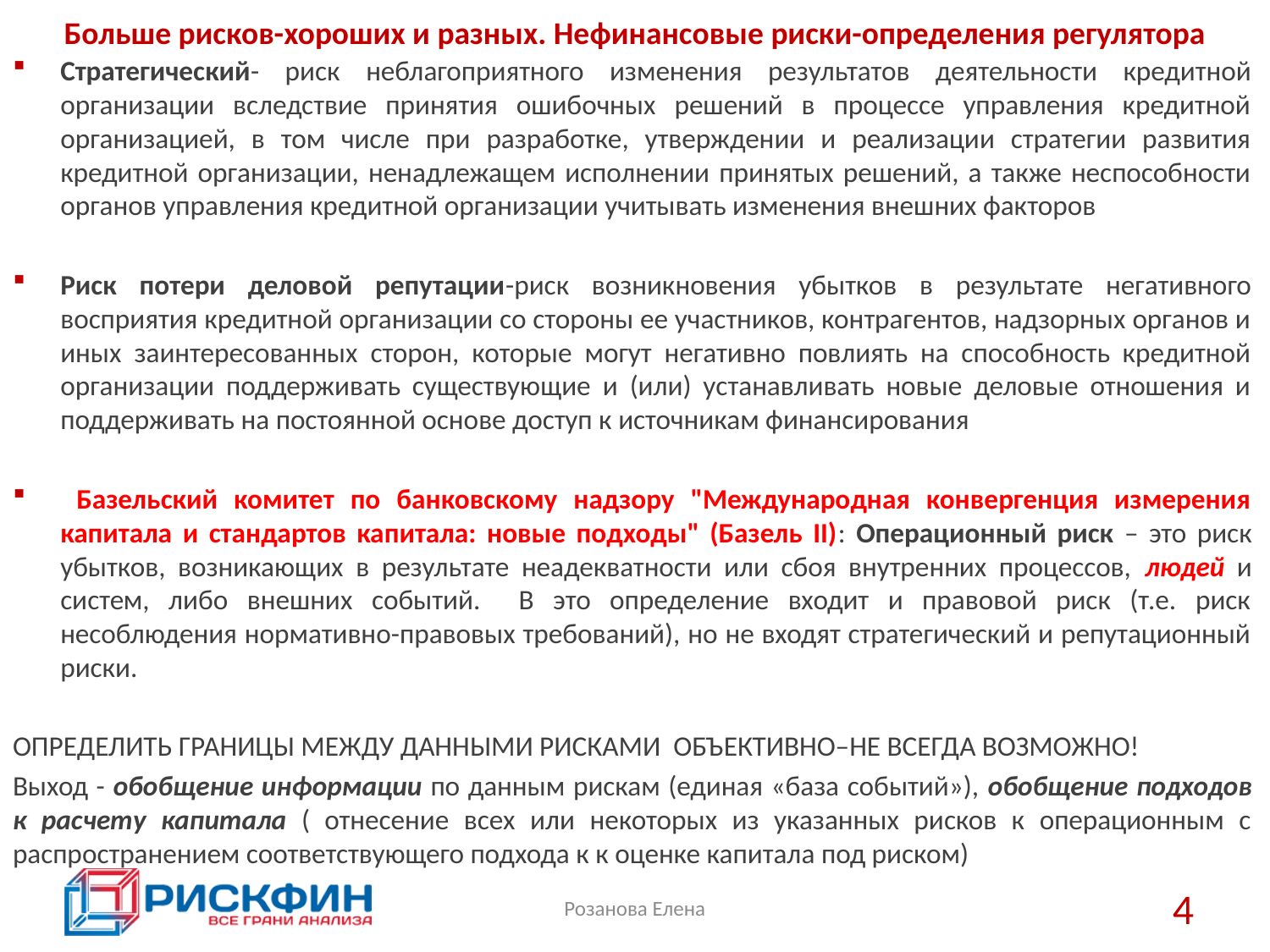

# Больше рисков-хороших и разных. Нефинансовые риски-определения регулятора
Cтратегический- риск неблагоприятного изменения результатов деятельности кредитной организации вследствие принятия ошибочных решений в процессе управления кредитной организацией, в том числе при разработке, утверждении и реализации стратегии развития кредитной организации, ненадлежащем исполнении принятых решений, а также неспособности органов управления кредитной организации учитывать изменения внешних факторов

Риск потери деловой репутации-риск возникновения убытков в результате негативного восприятия кредитной организации со стороны ее участников, контрагентов, надзорных органов и иных заинтересованных сторон, которые могут негативно повлиять на способность кредитной организации поддерживать существующие и (или) устанавливать новые деловые отношения и поддерживать на постоянной основе доступ к источникам финансирования

 Базельский комитет по банковскому надзору "Международная конвергенция измерения капитала и стандартов капитала: новые подходы" (Базель II): Операционный риск – это риск убытков, возникающих в результате неадекватности или сбоя внутренних процессов, людей и систем, либо внешних событий.  В это определение входит и правовой риск (т.е. риск несоблюдения нормативно-правовых требований), но не входят стратегический и репутационный риски.

ОПРЕДЕЛИТЬ ГРАНИЦЫ МЕЖДУ ДАННЫМИ РИСКАМИ  ОБЪЕКТИВНО–НЕ ВСЕГДА ВОЗМОЖНО!
Выход - обобщение информации по данным рискам (единая «база событий»), обобщение подходов к расчету капитала ( отнесение всех или некоторых из указанных рисков к операционным с распространением соответствующего подхода к к оценке капитала под риском)

Розанова Елена
4